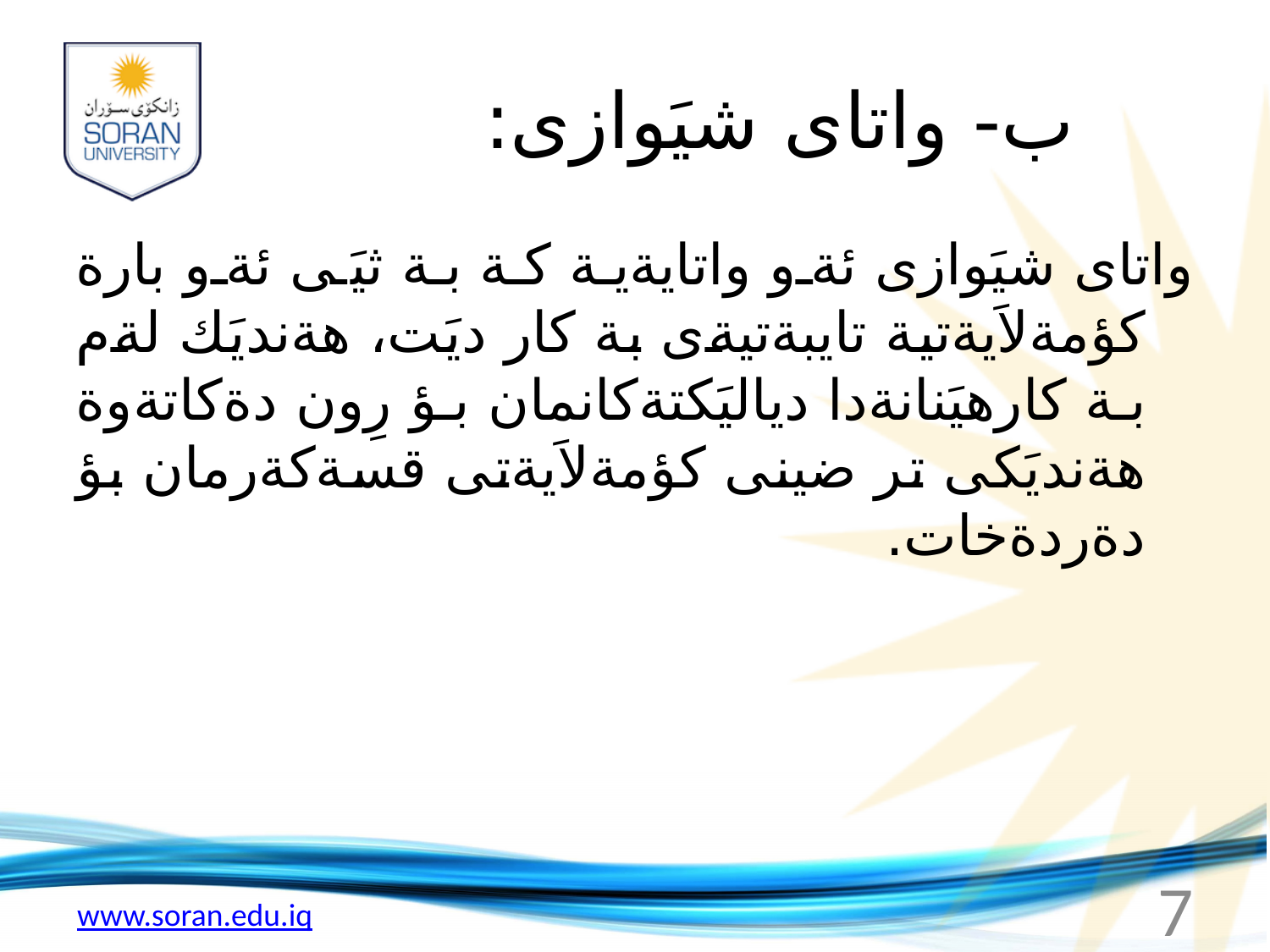

# ب- واتاى شيَوازى:
واتاى شيَوازى ئةو واتايةية كة بة ثيَى ئةو بارة كؤمةلاَيةتية تايبةتيةى بة كار ديَت، هةنديَك لةم بة كارهيَنانةدا دياليَكتةكانمان بؤ رِون دةكاتةوة هةنديَكى تر ضينى كؤمةلاَيةتى قسةكةرمان بؤ دةردةخات.
7